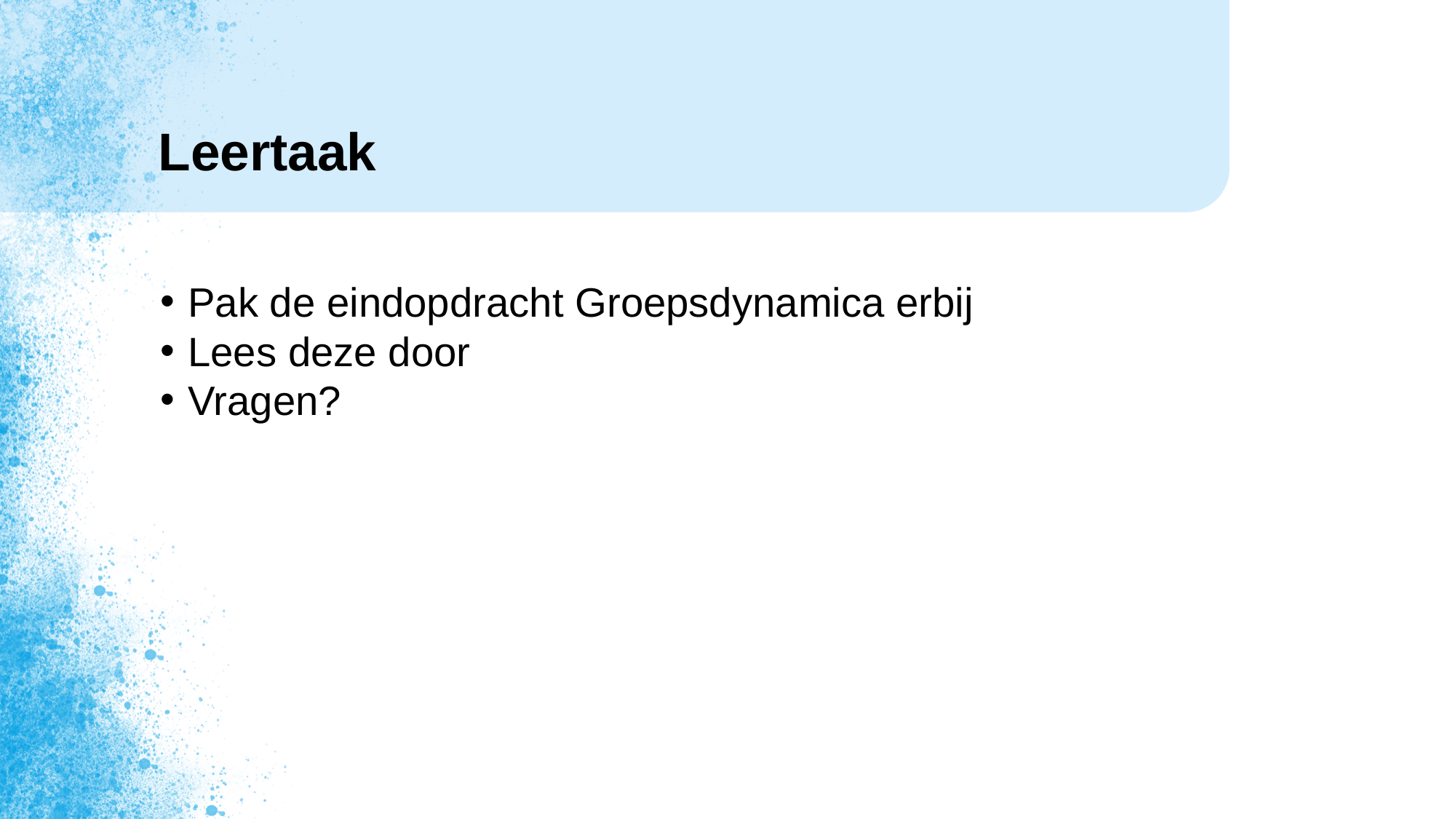

# Leertaak
Pak de eindopdracht Groepsdynamica erbij
Lees deze door
Vragen?